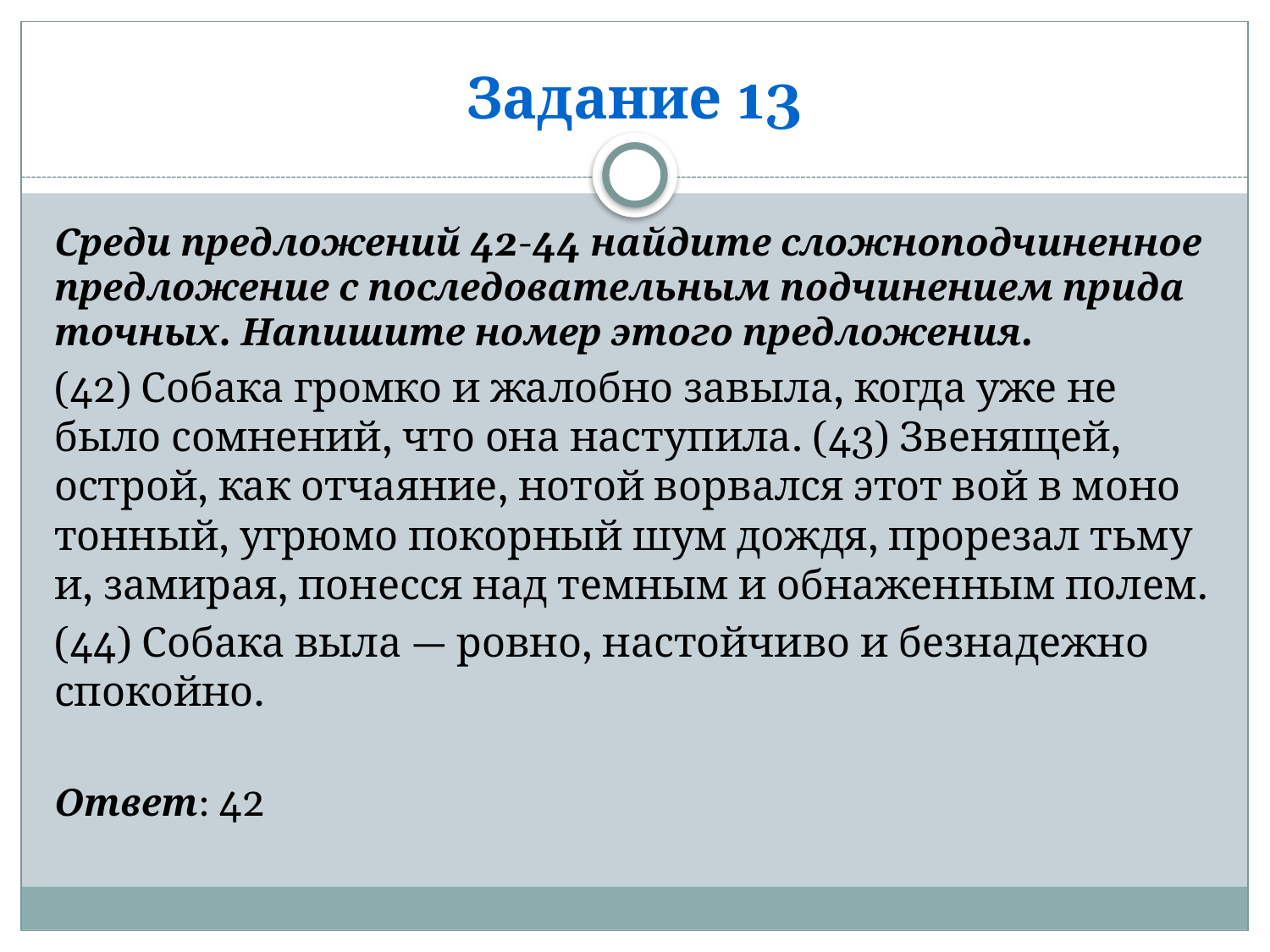

# Задание 13
Среди предложений 42-44 найдите сложноподчинен­ное предложение с последовательным подчинением прида­точных. Напишите номер этого предложения.
(42) Собака громко и жалобно завыла, когда уже не было сомнений, что она наступила. (43) Звенящей, острой, как отчаяние, нотой ворвался этот вой в моно­тонный, угрюмо покорный шум дождя, прорезал тьму и, замирая, понесся над темным и обнаженным полем.
(44) Собака выла — ровно, настойчиво и безнадежно спокойно.

Ответ: 42